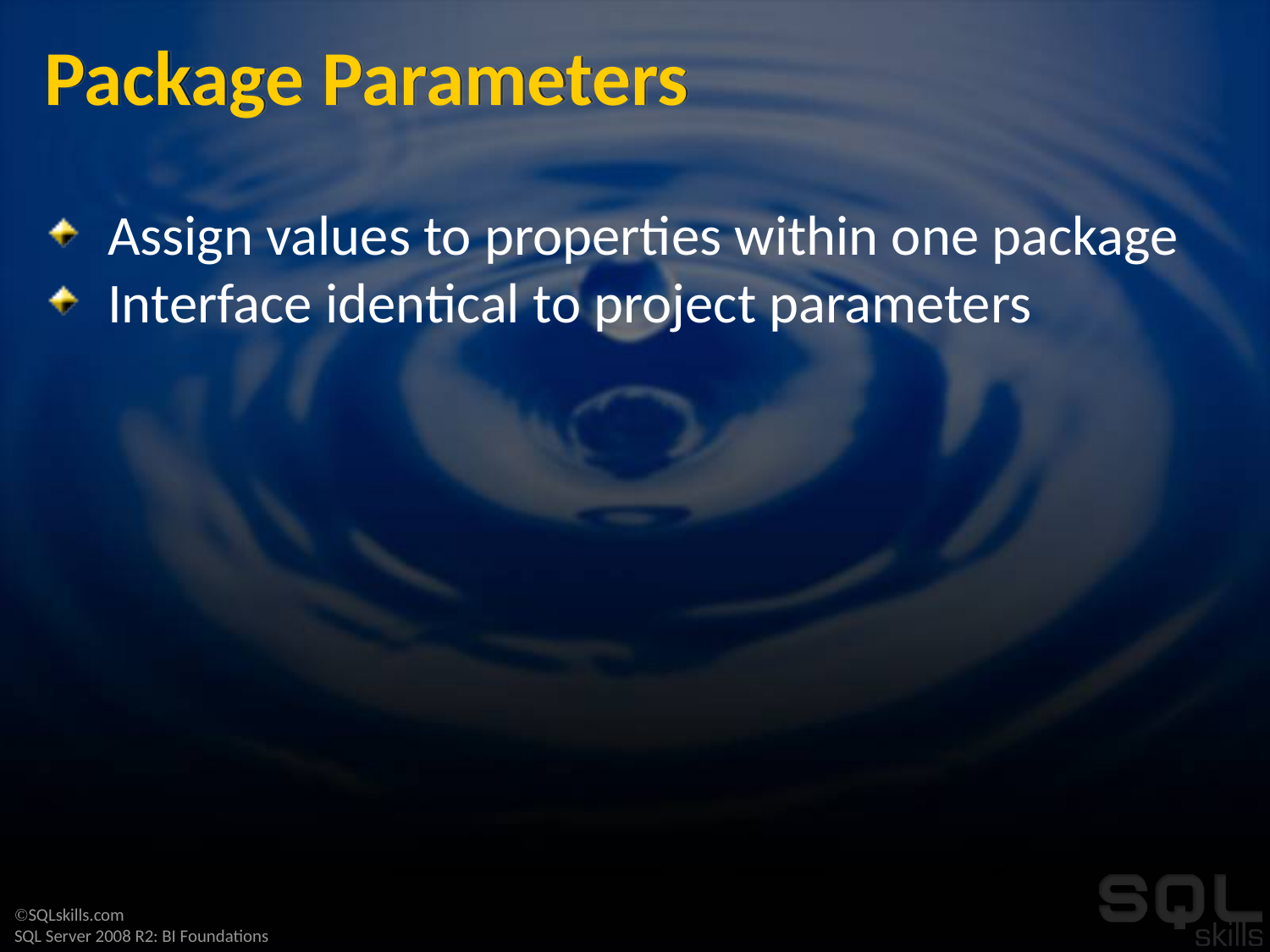

# Package Parameters
Assign values to properties within one package
Interface identical to project parameters